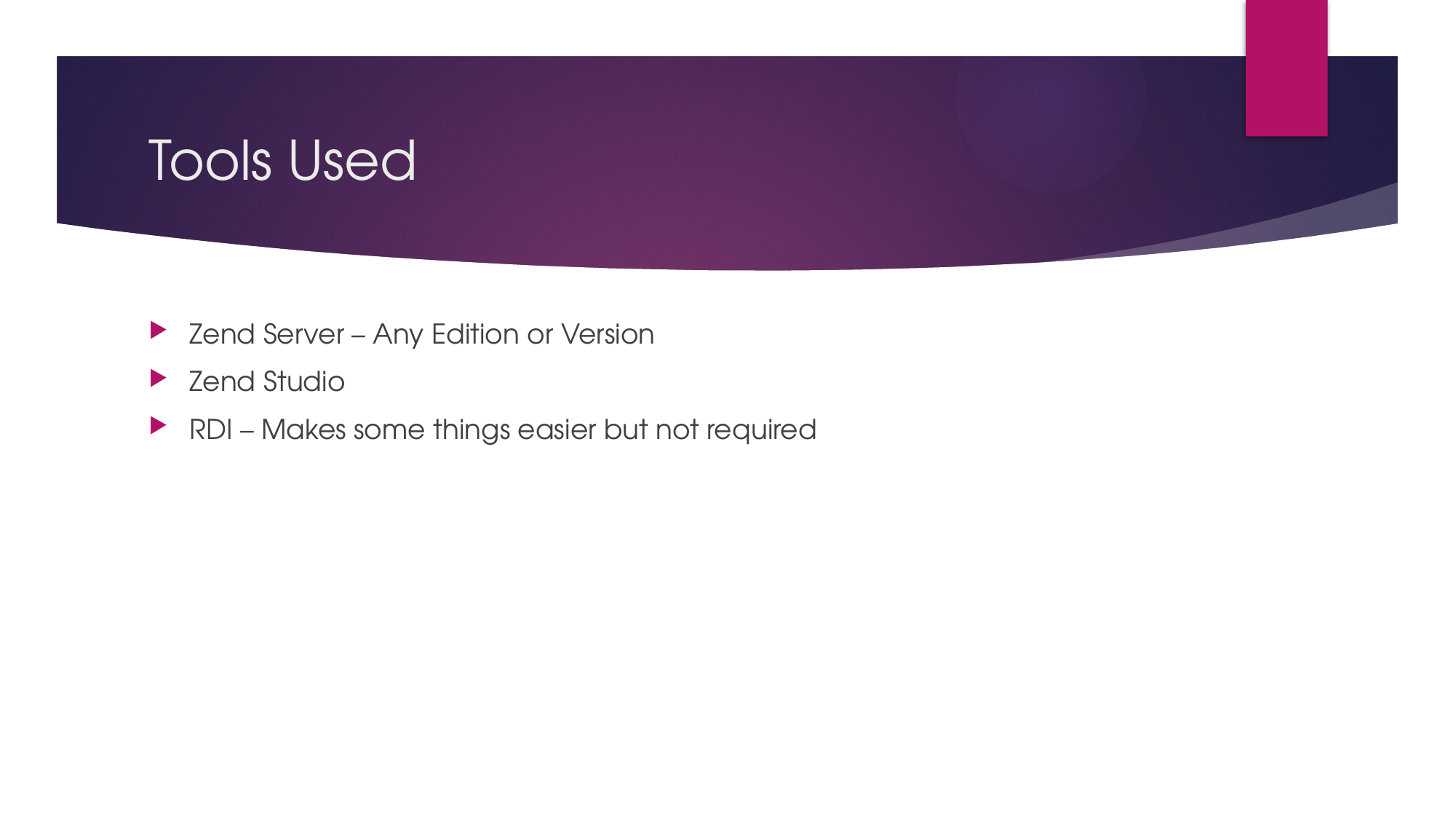

# Tools Used
Zend Server – Any Edition or Version
Zend Studio
RDI – Makes some things easier but not required